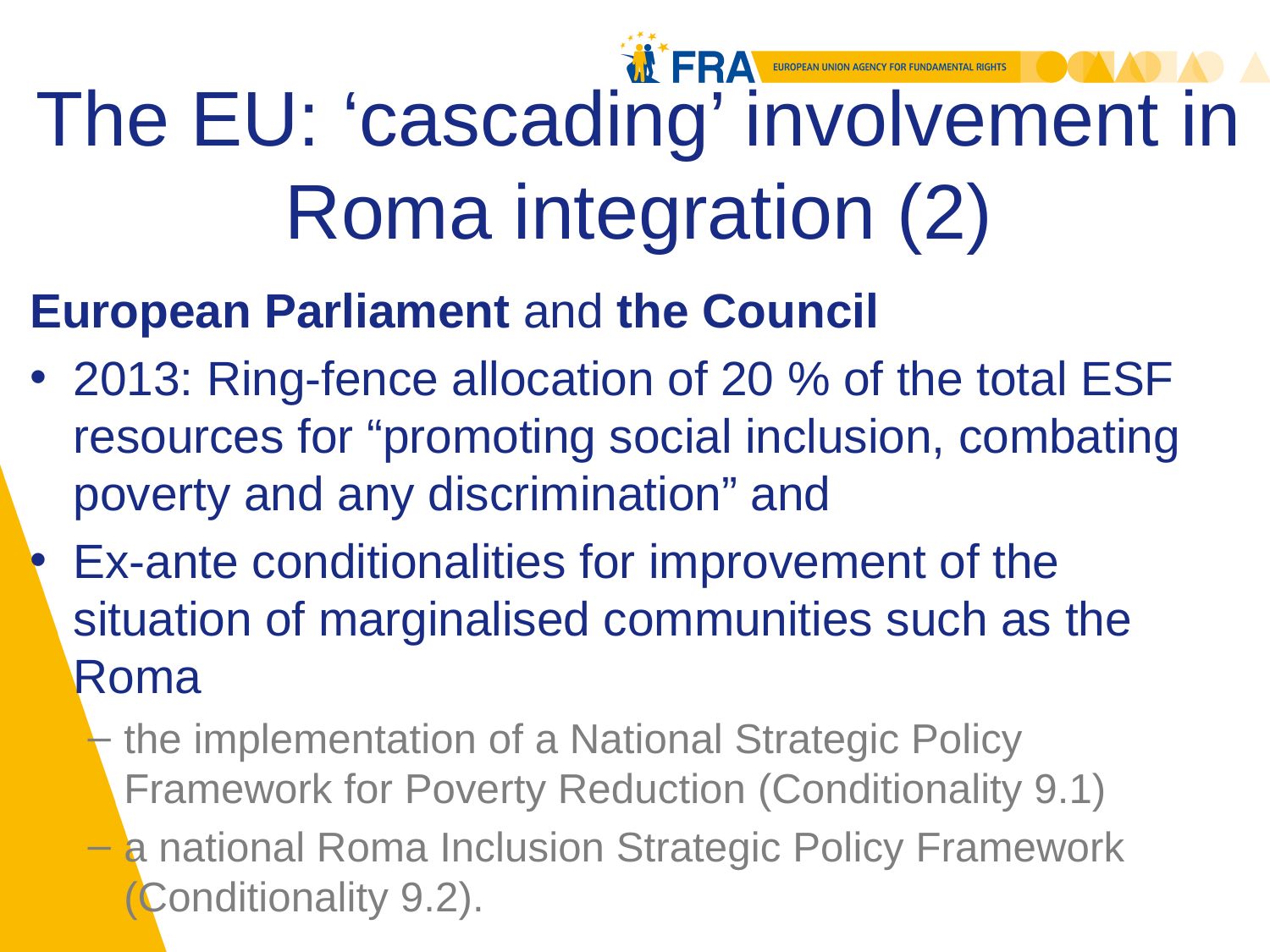

# The EU: ‘cascading’ involvement in Roma integration (2)
European Parliament and the Council
2013: Ring-fence allocation of 20 % of the total ESF resources for “promoting social inclusion, combating poverty and any discrimination” and
Ex-ante conditionalities for improvement of the situation of marginalised communities such as the Roma
the implementation of a National Strategic Policy Framework for Poverty Reduction (Conditionality 9.1)
a national Roma Inclusion Strategic Policy Framework (Conditionality 9.2).